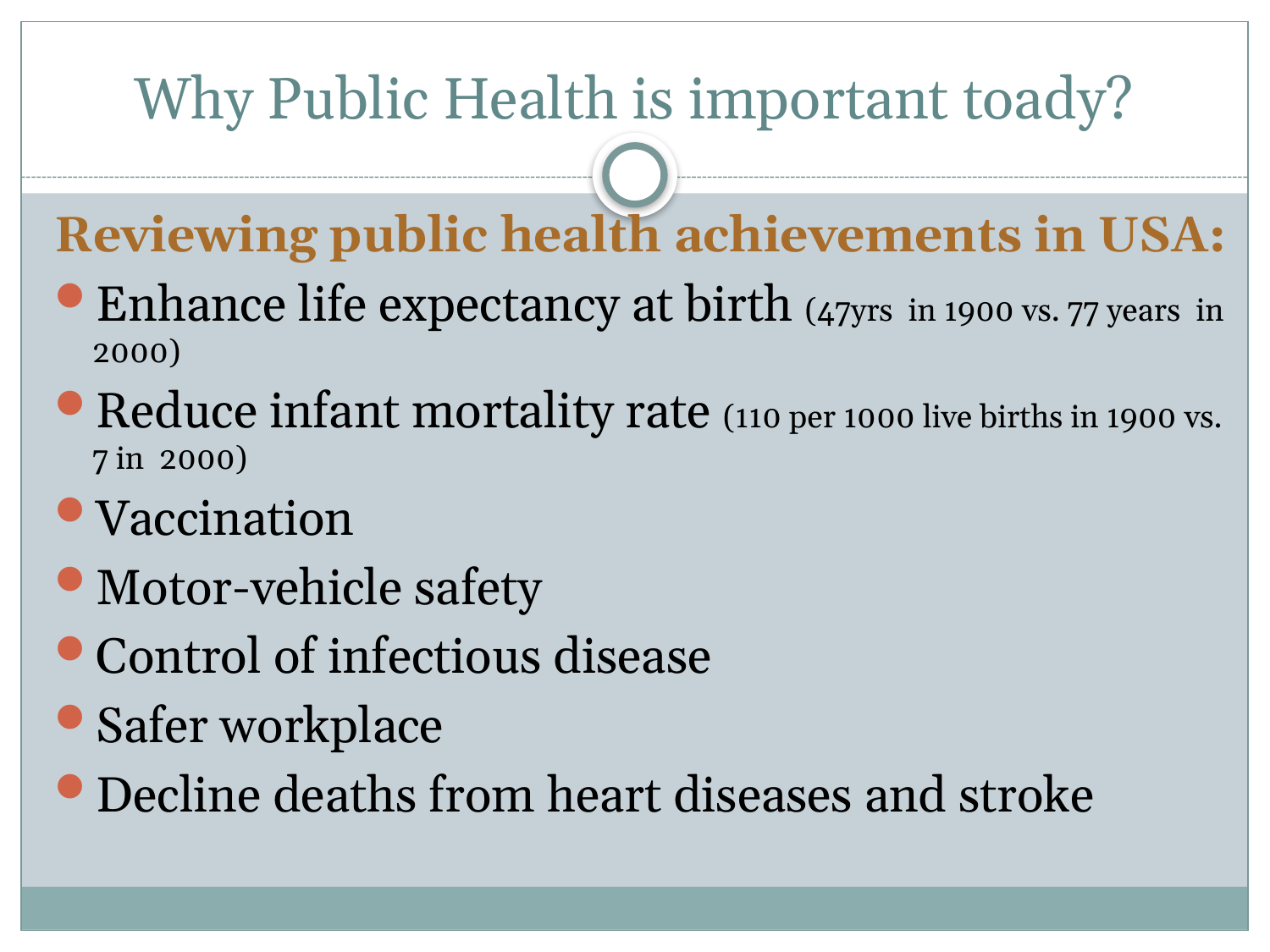

# Why Public Health is important toady?
Reviewing public health achievements in USA:
Enhance life expectancy at birth (47yrs  in 1900 vs. 77 years  in 2000)
Reduce infant mortality rate (110 per 1000 live births in 1900 vs. 7 in  2000)
Vaccination
Motor-vehicle safety
Control of infectious disease
Safer workplace
Decline deaths from heart diseases and stroke